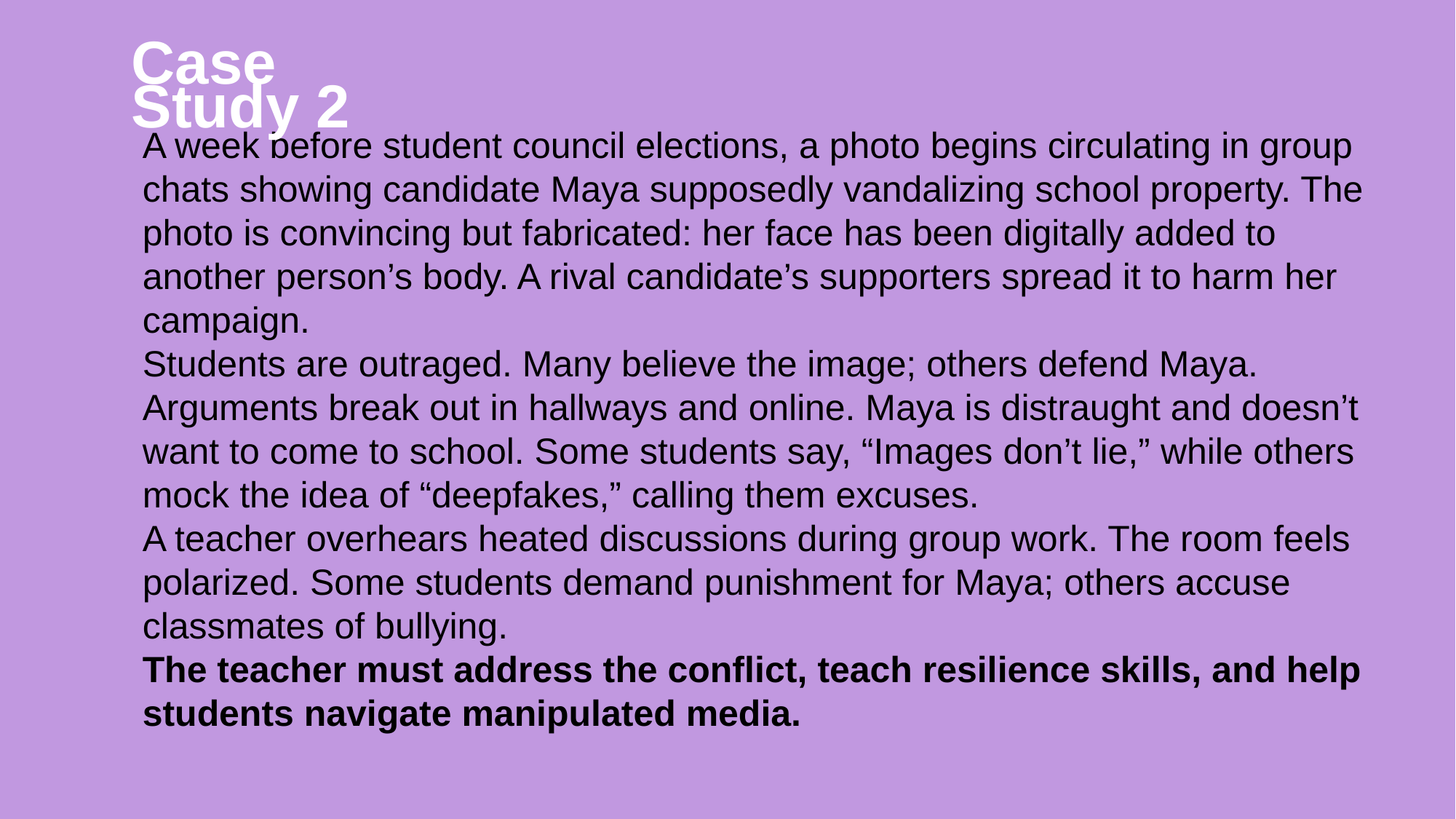

Case Study 2
A week before student council elections, a photo begins circulating in group chats showing candidate Maya supposedly vandalizing school property. The photo is convincing but fabricated: her face has been digitally added to another person’s body. A rival candidate’s supporters spread it to harm her campaign.
Students are outraged. Many believe the image; others defend Maya. Arguments break out in hallways and online. Maya is distraught and doesn’t want to come to school. Some students say, “Images don’t lie,” while others mock the idea of “deepfakes,” calling them excuses.
A teacher overhears heated discussions during group work. The room feels polarized. Some students demand punishment for Maya; others accuse classmates of bullying.
The teacher must address the conflict, teach resilience skills, and help students navigate manipulated media.